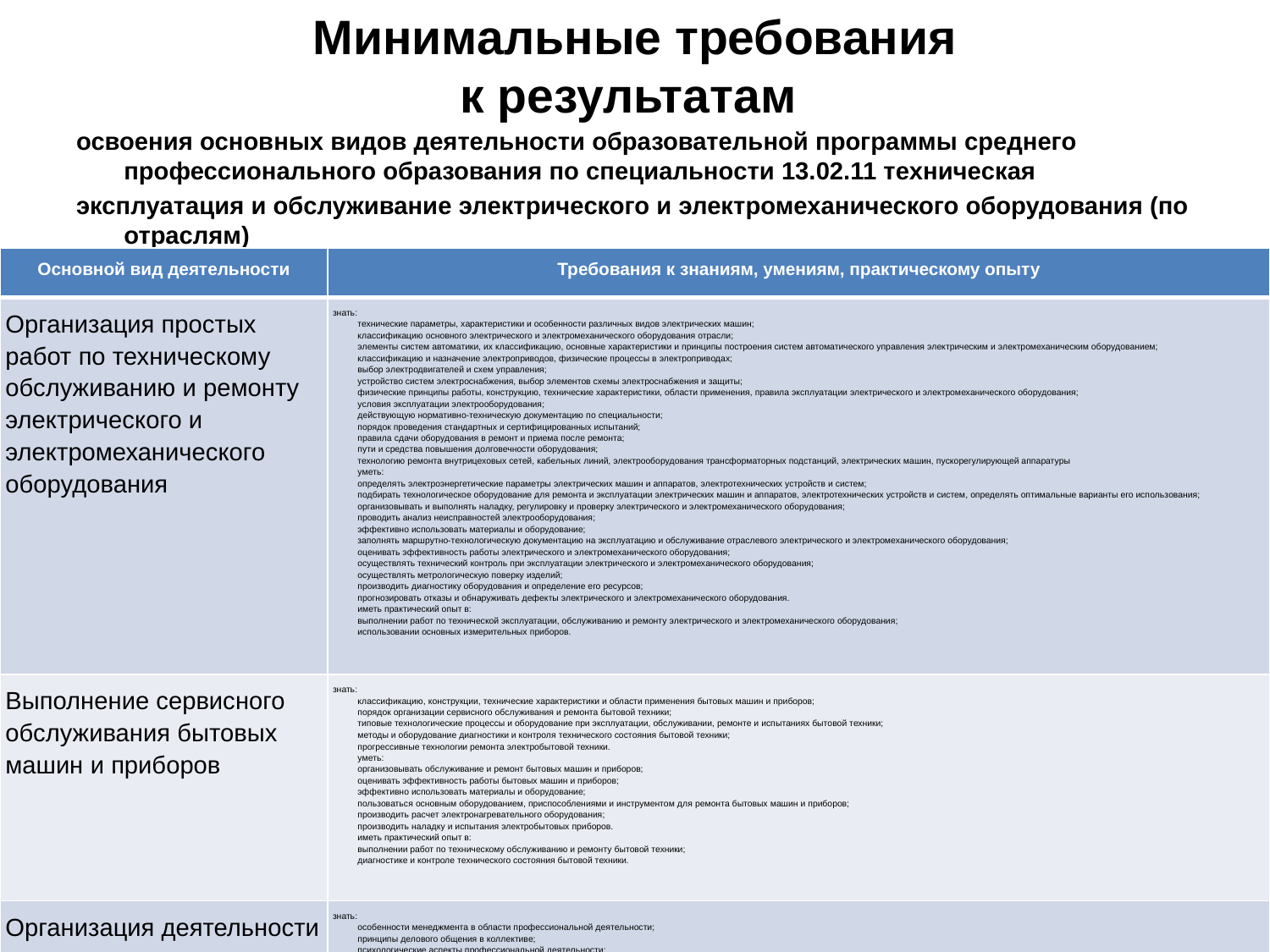

# Минимальные требования к результатам
освоения основных видов деятельности образовательной программы среднего профессионального образования по специальности 13.02.11 техническая
эксплуатация и обслуживание электрического и электромеханического оборудования (по отраслям)

| Основной вид деятельности | Требования к знаниям, умениям, практическому опыту |
| --- | --- |
| Организация простых работ по техническому обслуживанию и ремонту электрического и электромеханического оборудования | знать: технические параметры, характеристики и особенности различных видов электрических машин; классификацию основного электрического и электромеханического оборудования отрасли; элементы систем автоматики, их классификацию, основные характеристики и принципы построения систем автоматического управления электрическим и электромеханическим оборудованием; классификацию и назначение электроприводов, физические процессы в электроприводах; выбор электродвигателей и схем управления; устройство систем электроснабжения, выбор элементов схемы электроснабжения и защиты; физические принципы работы, конструкцию, технические характеристики, области применения, правила эксплуатации электрического и электромеханического оборудования; условия эксплуатации электрооборудования; действующую нормативно-техническую документацию по специальности; порядок проведения стандартных и сертифицированных испытаний; правила сдачи оборудования в ремонт и приема после ремонта; пути и средства повышения долговечности оборудования; технологию ремонта внутрицеховых сетей, кабельных линий, электрооборудования трансформаторных подстанций, электрических машин, пускорегулирующей аппаратуры уметь: определять электроэнергетические параметры электрических машин и аппаратов, электротехнических устройств и систем; подбирать технологическое оборудование для ремонта и эксплуатации электрических машин и аппаратов, электротехнических устройств и систем, определять оптимальные варианты его использования; организовывать и выполнять наладку, регулировку и проверку электрического и электромеханического оборудования; проводить анализ неисправностей электрооборудования; эффективно использовать материалы и оборудование; заполнять маршрутно-технологическую документацию на эксплуатацию и обслуживание отраслевого электрического и электромеханического оборудования; оценивать эффективность работы электрического и электромеханического оборудования; осуществлять технический контроль при эксплуатации электрического и электромеханического оборудования; осуществлять метрологическую поверку изделий; производить диагностику оборудования и определение его ресурсов; прогнозировать отказы и обнаруживать дефекты электрического и электромеханического оборудования. иметь практический опыт в: выполнении работ по технической эксплуатации, обслуживанию и ремонту электрического и электромеханического оборудования; использовании основных измерительных приборов. |
| Выполнение сервисного обслуживания бытовых машин и приборов | знать: классификацию, конструкции, технические характеристики и области применения бытовых машин и приборов; порядок организации сервисного обслуживания и ремонта бытовой техники; типовые технологические процессы и оборудование при эксплуатации, обслуживании, ремонте и испытаниях бытовой техники; методы и оборудование диагностики и контроля технического состояния бытовой техники; прогрессивные технологии ремонта электробытовой техники. уметь: организовывать обслуживание и ремонт бытовых машин и приборов; оценивать эффективность работы бытовых машин и приборов; эффективно использовать материалы и оборудование; пользоваться основным оборудованием, приспособлениями и инструментом для ремонта бытовых машин и приборов; производить расчет электронагревательного оборудования; производить наладку и испытания электробытовых приборов. иметь практический опыт в: выполнении работ по техническому обслуживанию и ремонту бытовой техники; диагностике и контроле технического состояния бытовой техники. |
| Организация деятельности производственного подразделения | знать: особенности менеджмента в области профессиональной деятельности; принципы делового общения в коллективе; психологические аспекты профессиональной деятельности; аспекты правового обеспечения профессиональной деятельности. уметь: составлять планы размещения оборудования и осуществлять организацию рабочих мест; осуществлять контроль соблюдения технологической дисциплины, качества работ, эффективного использования технологического оборудования и материалов; принимать и реализовывать управленческие решения; рассчитывать показатели, характеризующие эффективность работы производственного подразделения, использования основного и вспомогательного оборудования. иметь практический опыт в: планировании и организации работы структурного подразделения; анализе работы структурного подразделения. |